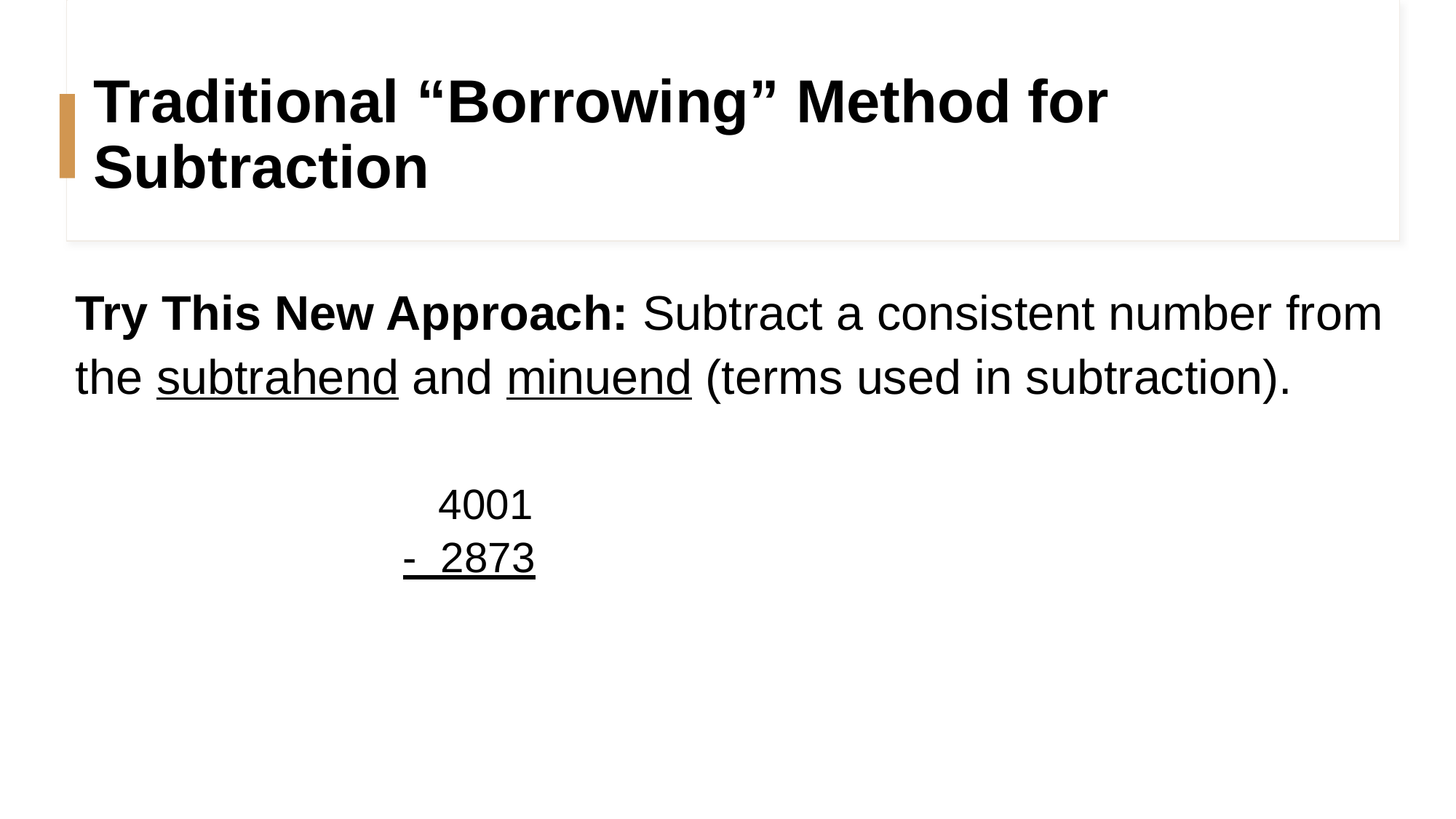

# Traditional “Borrowing” Method for Subtraction
Try This New Approach: Subtract a consistent number from the subtrahend and minuend (terms used in subtraction).

   4001
-  2873